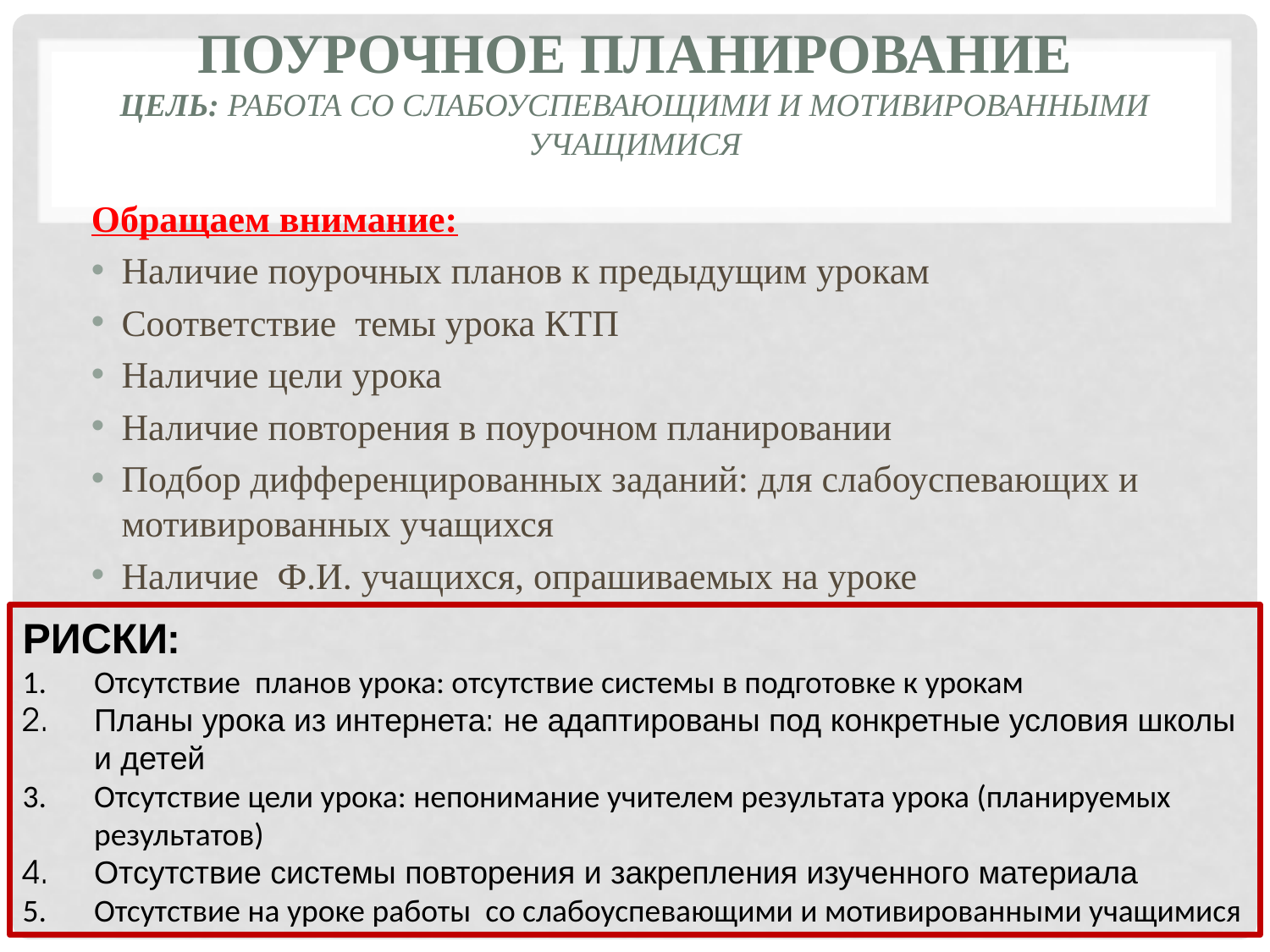

# Поурочное планирование Цель: работа со слабоуспевающими и мотивированными учащимися
Обращаем внимание:
Наличие поурочных планов к предыдущим урокам
Соответствие  темы урока КТП
Наличие цели урока
Наличие повторения в поурочном планировании
Подбор дифференцированных заданий: для слабоуспевающих и мотивированных учащихся
Наличие  Ф.И. учащихся, опрашиваемых на уроке
РИСКИ:
Отсутствие  планов урока: отсутствие системы в подготовке к урокам
Планы урока из интернета: не адаптированы под конкретные условия школы и детей
Отсутствие цели урока: непонимание учителем результата урока (планируемых результатов)
Отсутствие системы повторения и закрепления изученного материала
Отсутствие на уроке работы  со слабоуспевающими и мотивированными учащимися